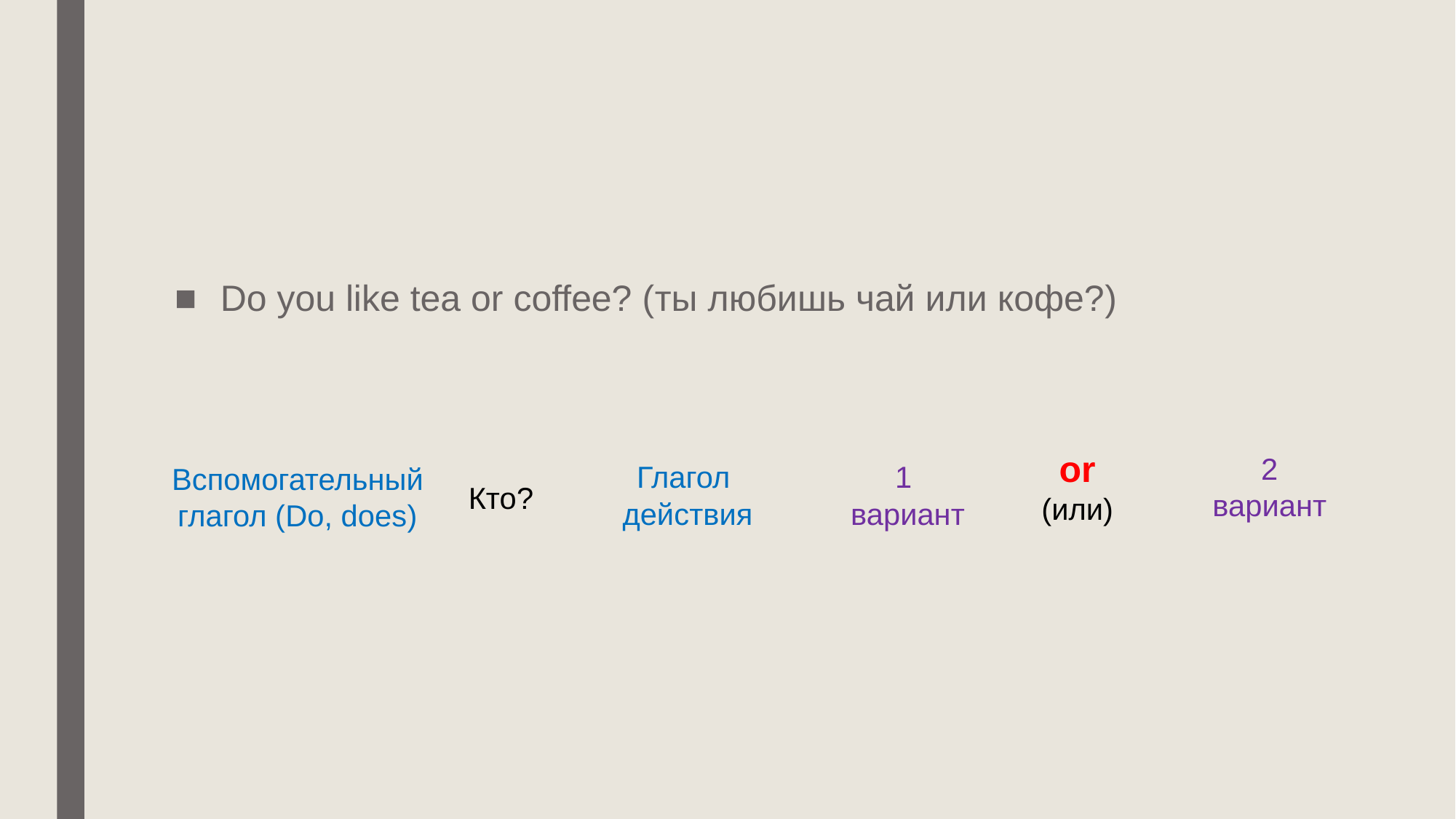

Do you like tea or coffee? (ты любишь чай или кофе?)

or
(или)
2
вариант
Глагол
действия
1
вариант
Вспомогательный глагол (Do, does)
Кто?